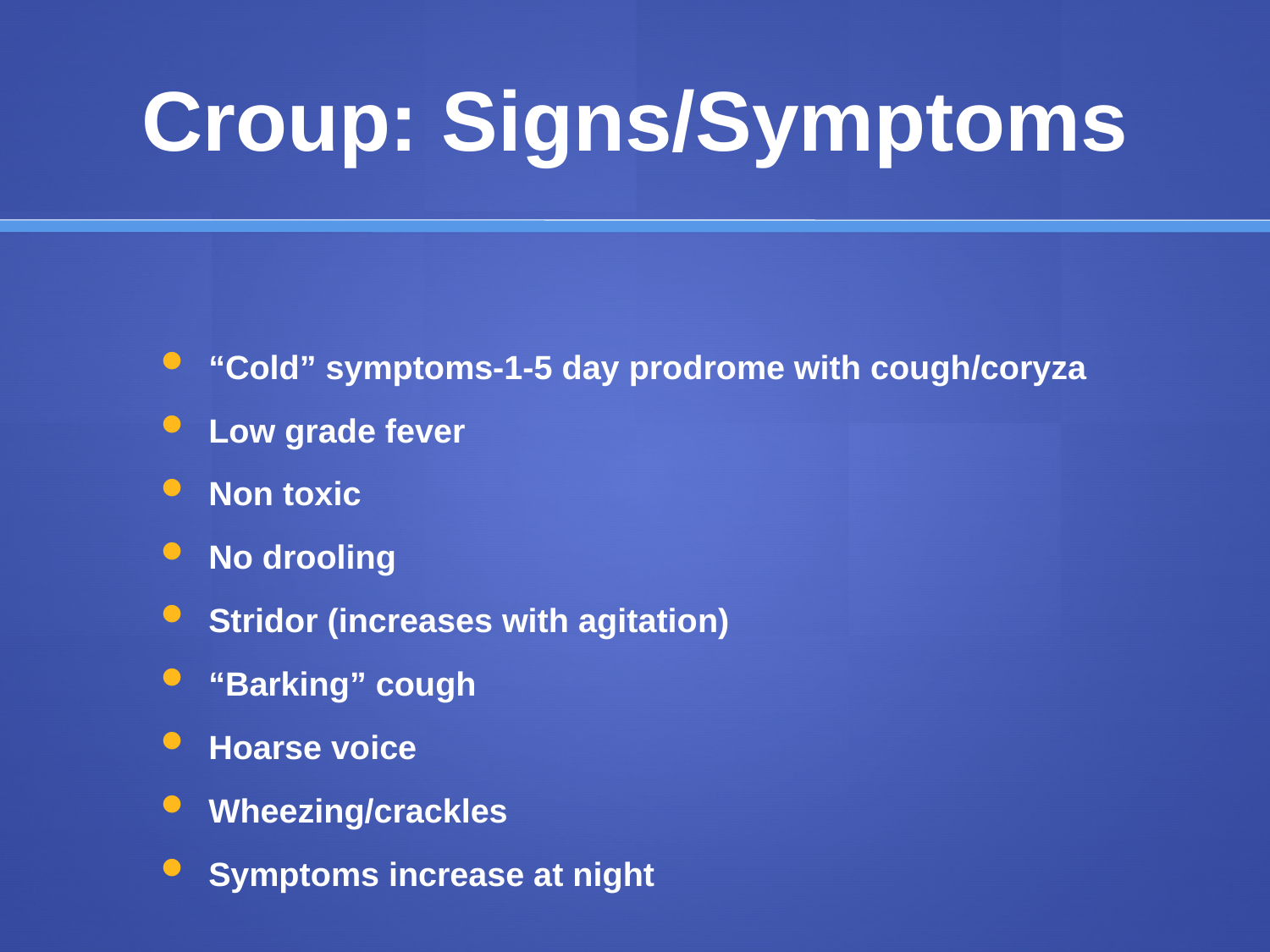

# Croup: Signs/Symptoms

“Cold” symptoms-1-5 day prodrome with cough/coryza
Low grade fever
Non toxic
No drooling
Stridor (increases with agitation)
“Barking” cough
Hoarse voice
Wheezing/crackles
Symptoms increase at night